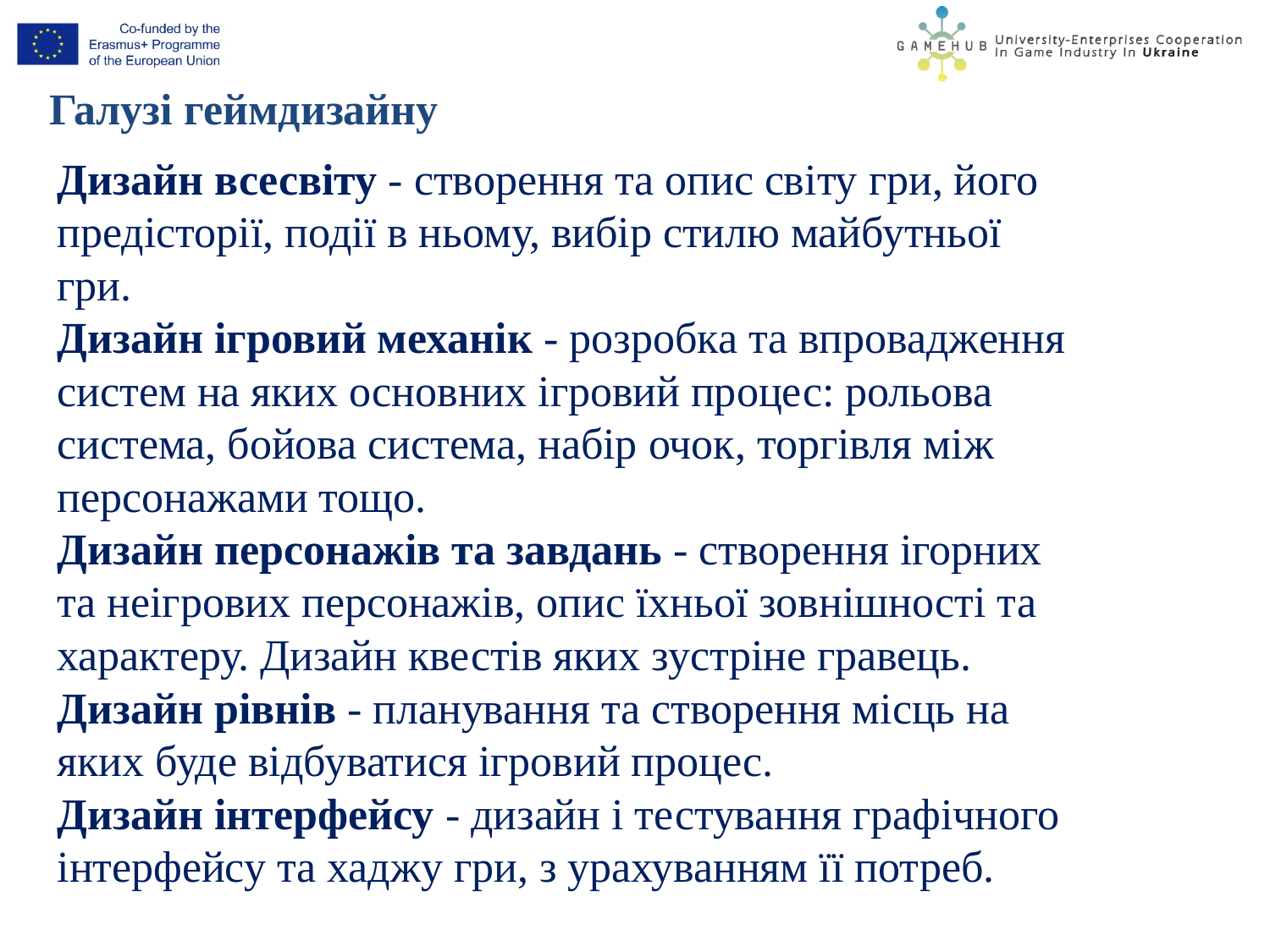

Галузі геймдизайну
Дизайн всесвіту - створення та опис світу гри, його предісторії, події в ньому, вибір стилю майбутньої гри.
Дизайн ігровий механік - розробка та впровадження систем на яких основних ігровий процес: рольова система, бойова система, набір очок, торгівля між персонажами тощо.
Дизайн персонажів та завдань - створення ігорних та неігрових персонажів, опис їхньої зовнішності та характеру. Дизайн квестів яких зустріне гравець.
Дизайн рівнів - планування та створення місць на яких буде відбуватися ігровий процес.
Дизайн інтерфейсу - дизайн і тестування графічного інтерфейсу та хаджу гри, з урахуванням її потреб.